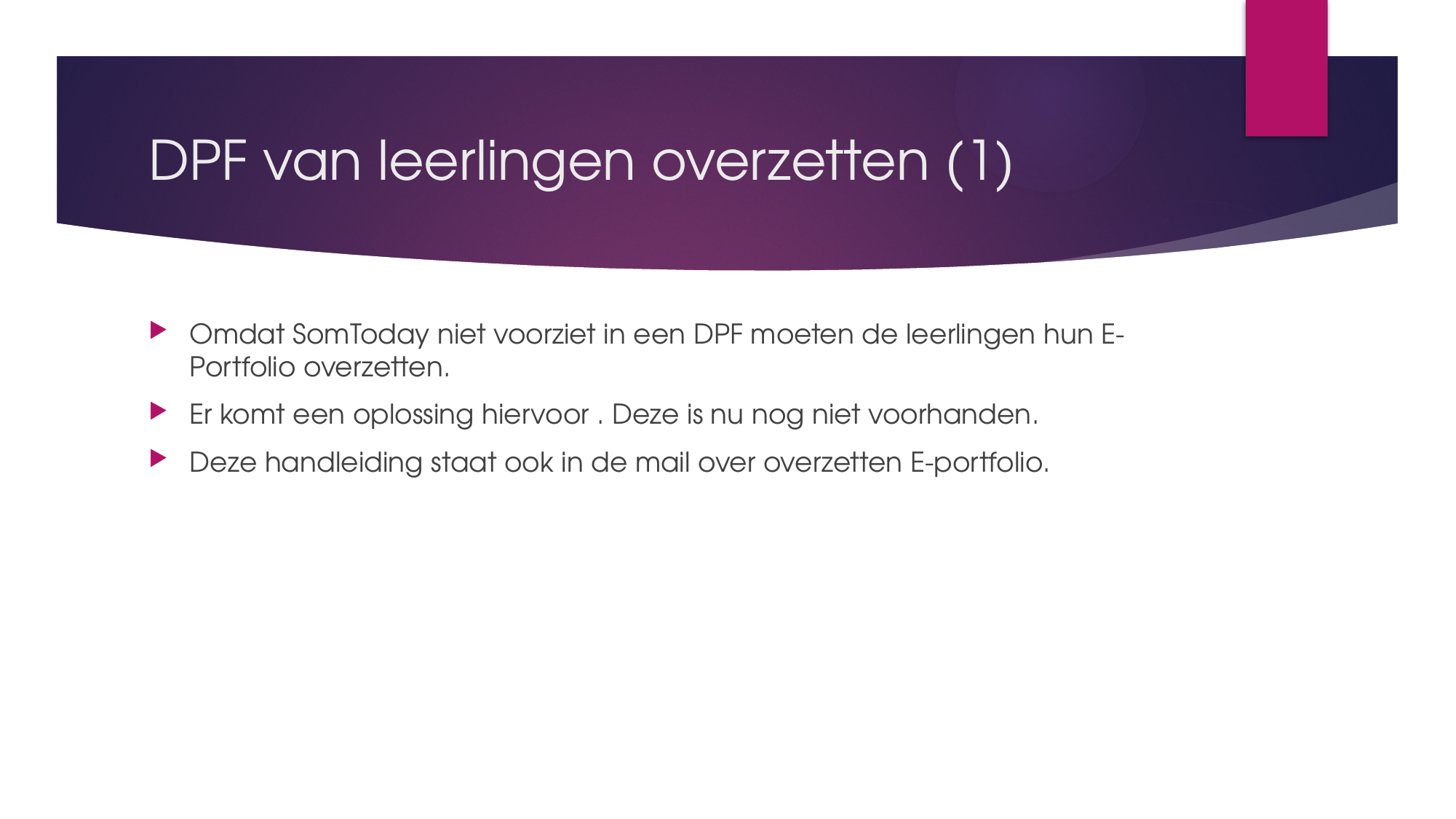

# DPF van leerlingen overzetten (1)
Omdat SomToday niet voorziet in een DPF moeten de leerlingen hun E-Portfolio overzetten.
Er komt een oplossing hiervoor . Deze is nu nog niet voorhanden.
Deze handleiding staat ook in de mail over overzetten E-portfolio.